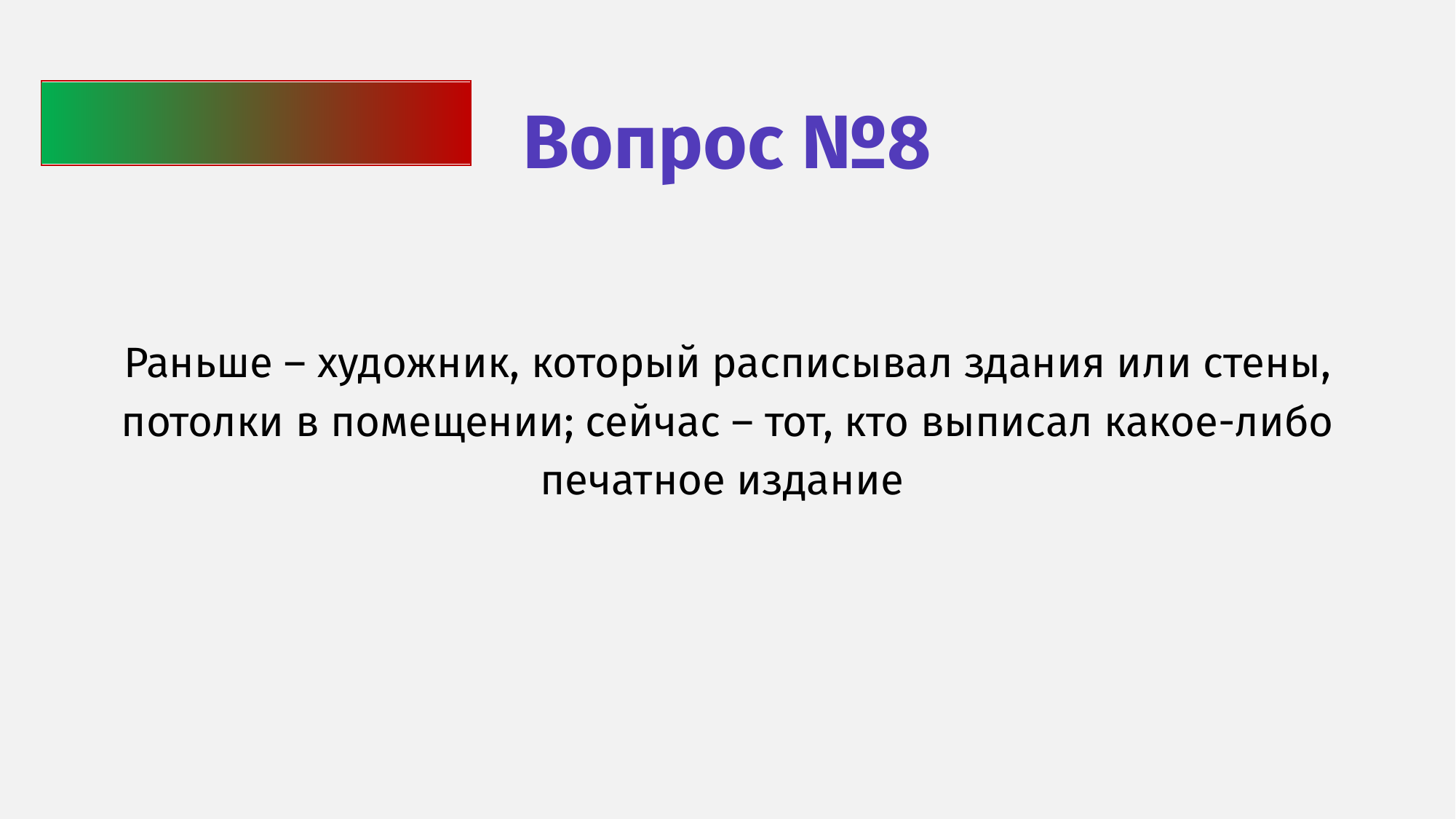

Вопрос №8
Раньше – художник, который расписывал здания или стены, потолки в помещении; сейчас – тот, кто выписал какое-либо печатное издание